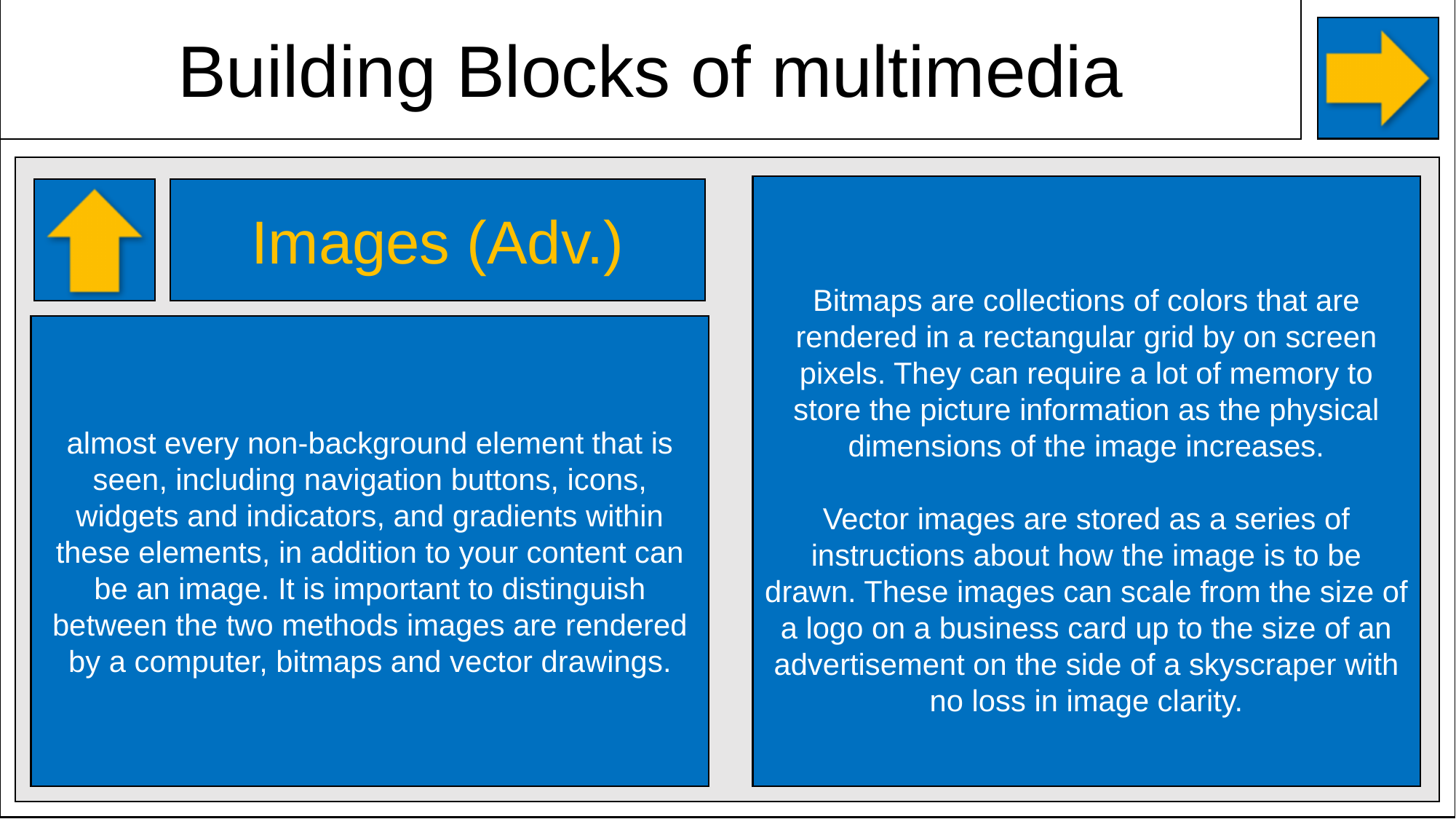

Building Blocks of multimedia

Bitmaps are collections of colors that are rendered in a rectangular grid by on screen pixels. They can require a lot of memory to store the picture information as the physical dimensions of the image increases.

Vector images are stored as a series of instructions about how the image is to be drawn. These images can scale from the size of a logo on a business card up to the size of an advertisement on the side of a skyscraper with no loss in image clarity.

Images (Adv.)

almost every non-background element that is seen, including navigation buttons, icons, widgets and indicators, and gradients within these elements, in addition to your content can be an image. It is important to distinguish between the two methods images are rendered by a computer, bitmaps and vector drawings.